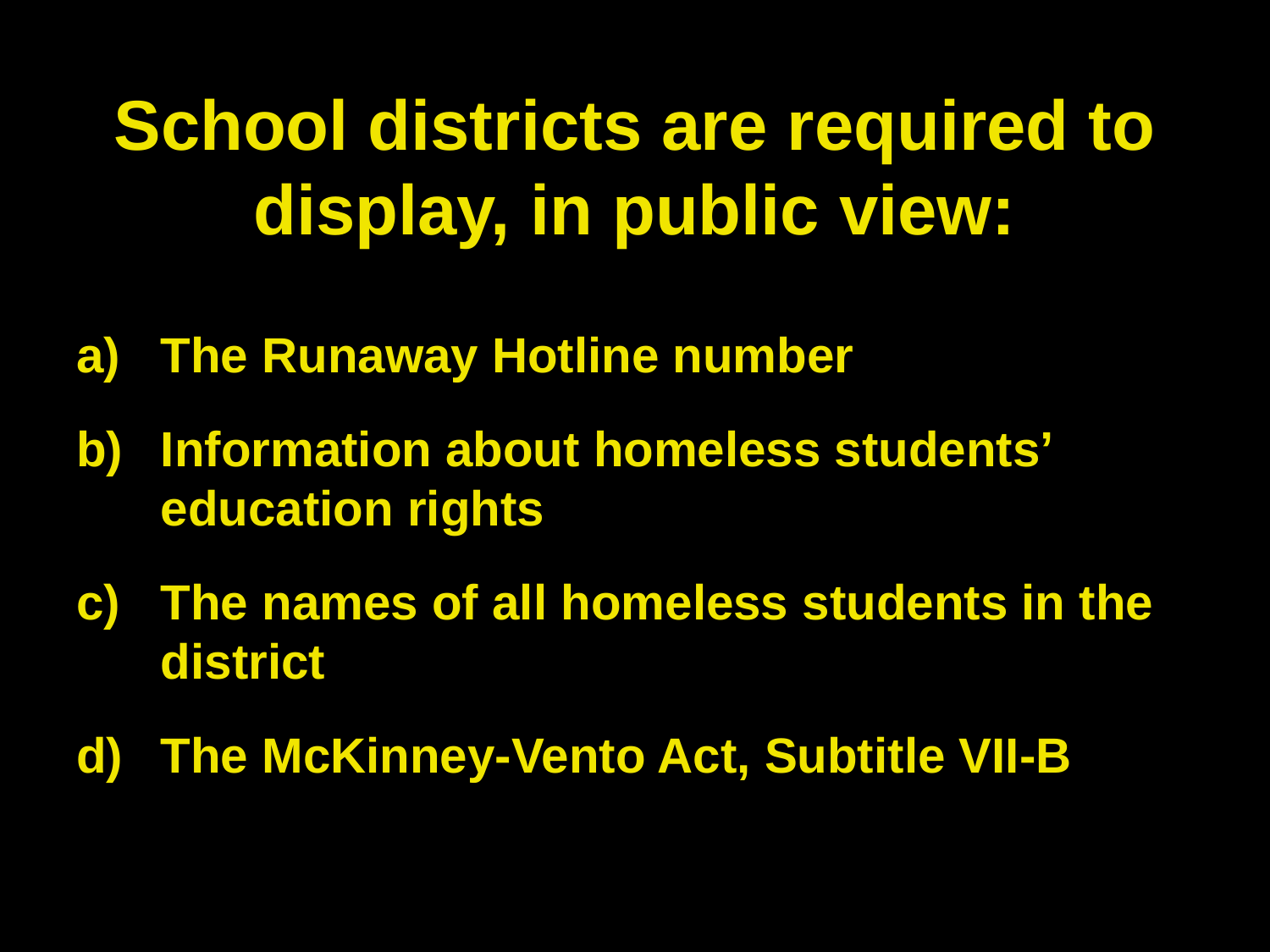

# School districts are required to display, in public view:
The Runaway Hotline number
Information about homeless students’ education rights
The names of all homeless students in the district
The McKinney-Vento Act, Subtitle VII-B